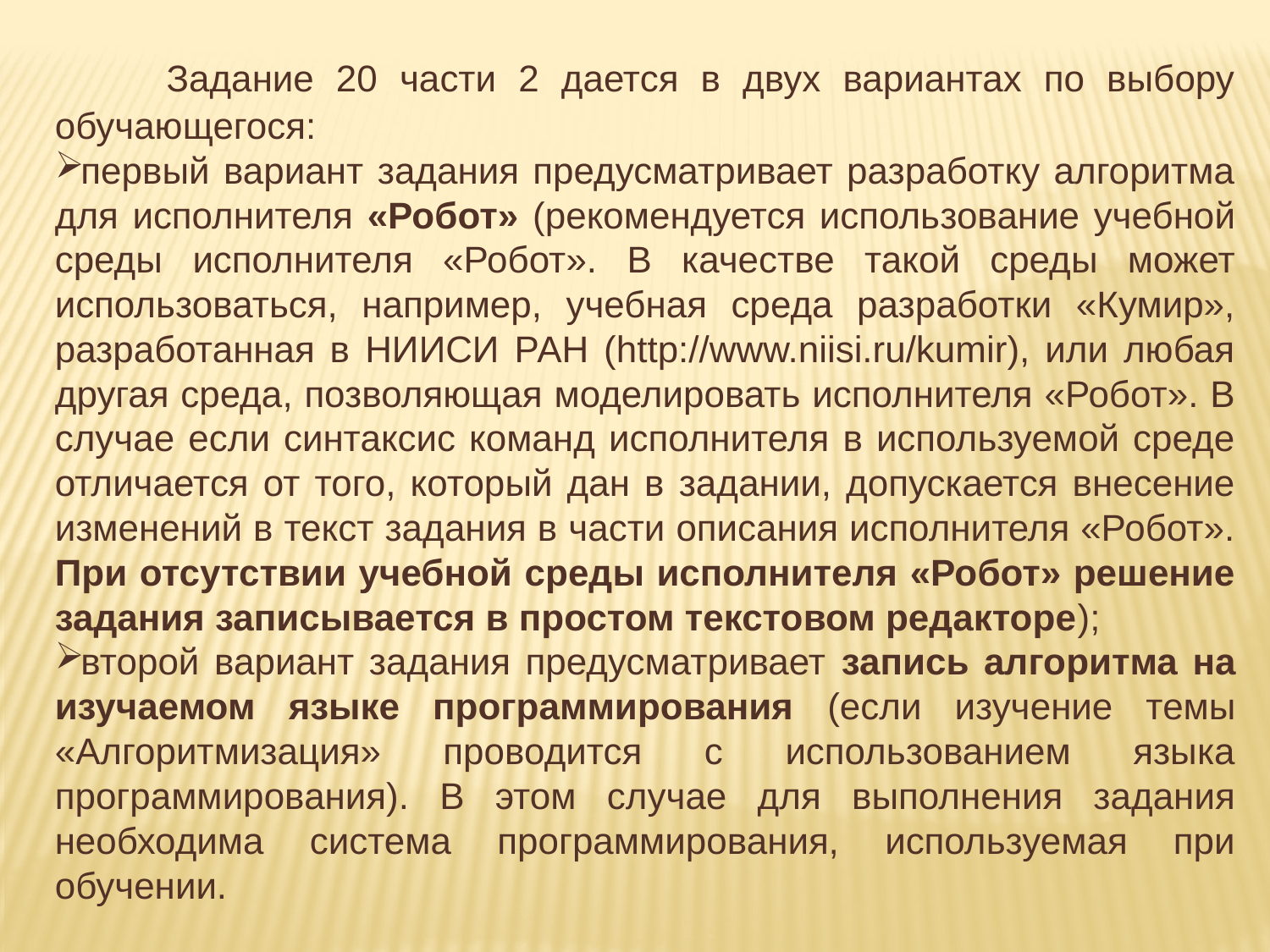

Задание 20 части 2 дается в двух вариантах по выбору обучающегося:
первый вариант задания предусматривает разработку алгоритма для исполнителя «Робот» (рекомендуется использование учебной среды исполнителя «Робот». В качестве такой среды может использоваться, например, учебная среда разработки «Кумир», разработанная в НИИСИ РАН (http://www.niisi.ru/kumir), или любая другая среда, позволяющая моделировать исполнителя «Робот». В случае если синтаксис команд исполнителя в используемой среде отличается от того, который дан в задании, допускается внесение изменений в текст задания в части описания исполнителя «Робот». При отсутствии учебной среды исполнителя «Робот» решение задания записывается в простом текстовом редакторе);
второй вариант задания предусматривает запись алгоритма на изучаемом языке программирования (если изучение темы «Алгоритмизация» проводится с использованием языка программирования). В этом случае для выполнения задания необходима система программирования, используемая при обучении.